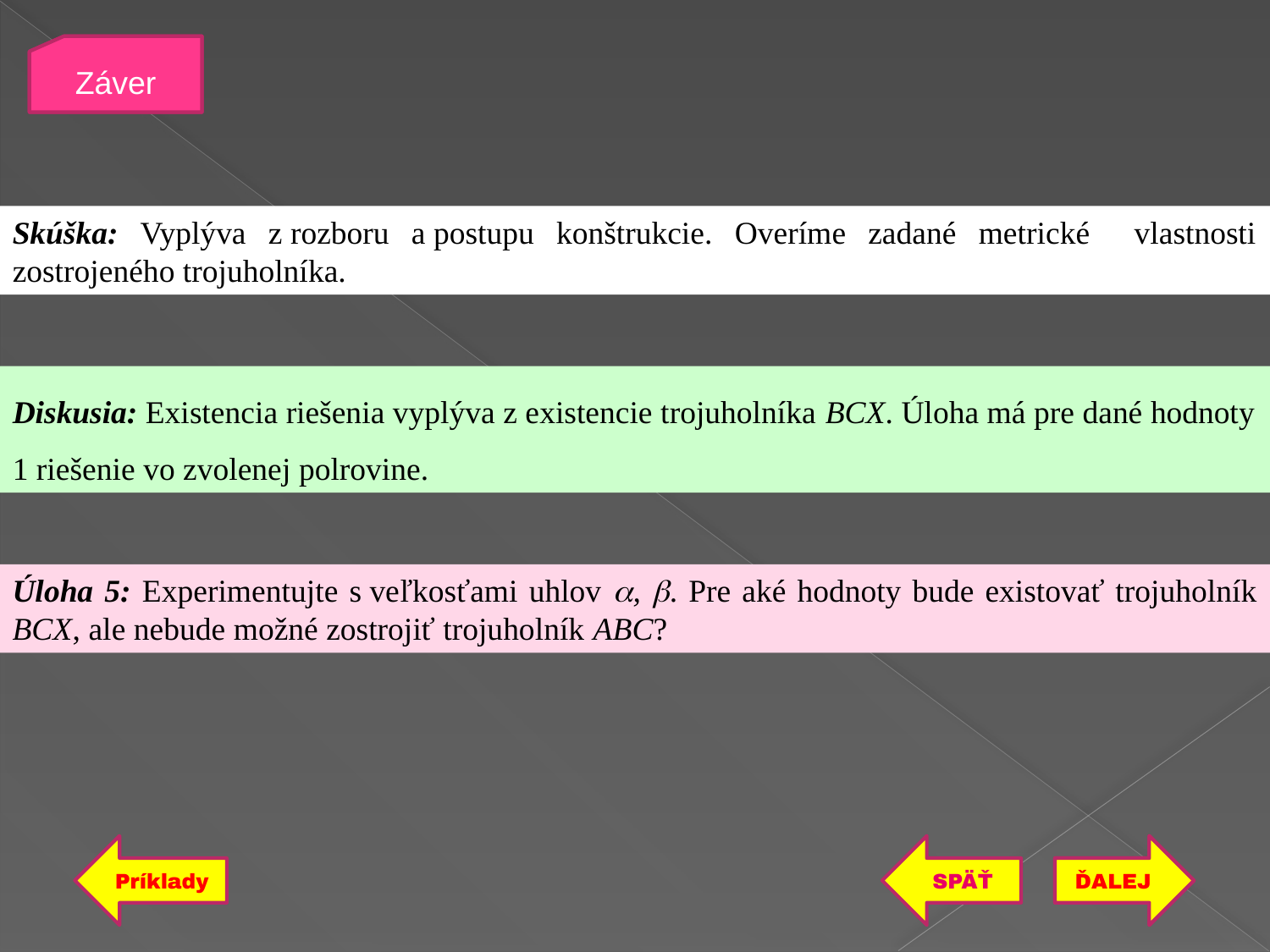

Záver
Záver
Skúška: Vyplýva z rozboru a postupu konštrukcie. Overíme zadané metrické  vlastnosti zostrojeného trojuholníka.
Diskusia: Existencia riešenia vyplýva z existencie trojuholníka BCX. Úloha má pre dané hodnoty 1 riešenie vo zvolenej polrovine.
Úloha 5: Experimentujte s veľkosťami uhlov α, β. Pre aké hodnoty bude existovať trojuholník BCX, ale nebude možné zostrojiť trojuholník ABC?
Príklady
späť
ĎALEJ
ĎALEJ